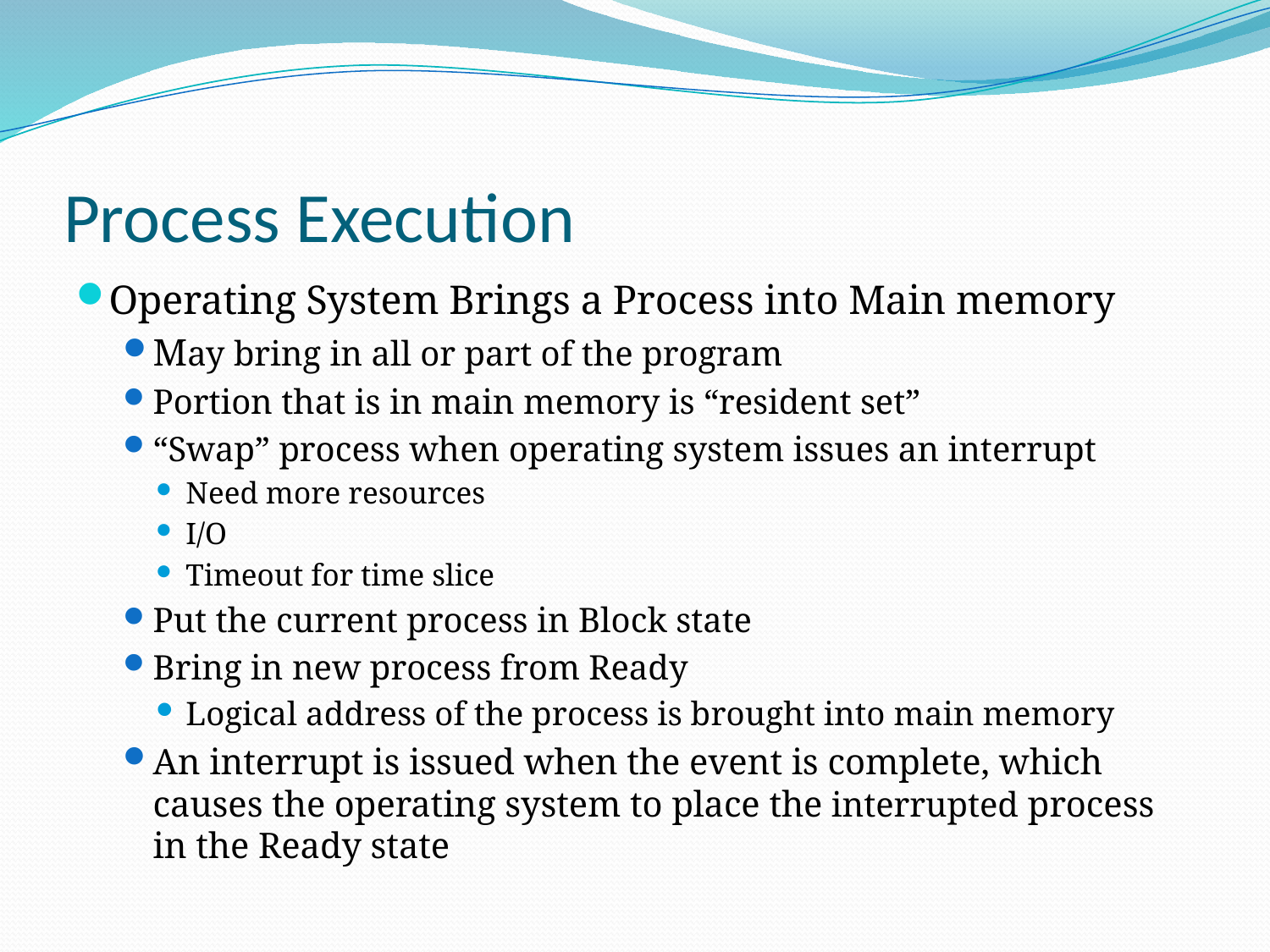

# Process Execution
Operating System Brings a Process into Main memory
May bring in all or part of the program
Portion that is in main memory is “resident set”
“Swap” process when operating system issues an interrupt
Need more resources
I/O
Timeout for time slice
Put the current process in Block state
Bring in new process from Ready
Logical address of the process is brought into main memory
An interrupt is issued when the event is complete, which causes the operating system to place the interrupted process in the Ready state